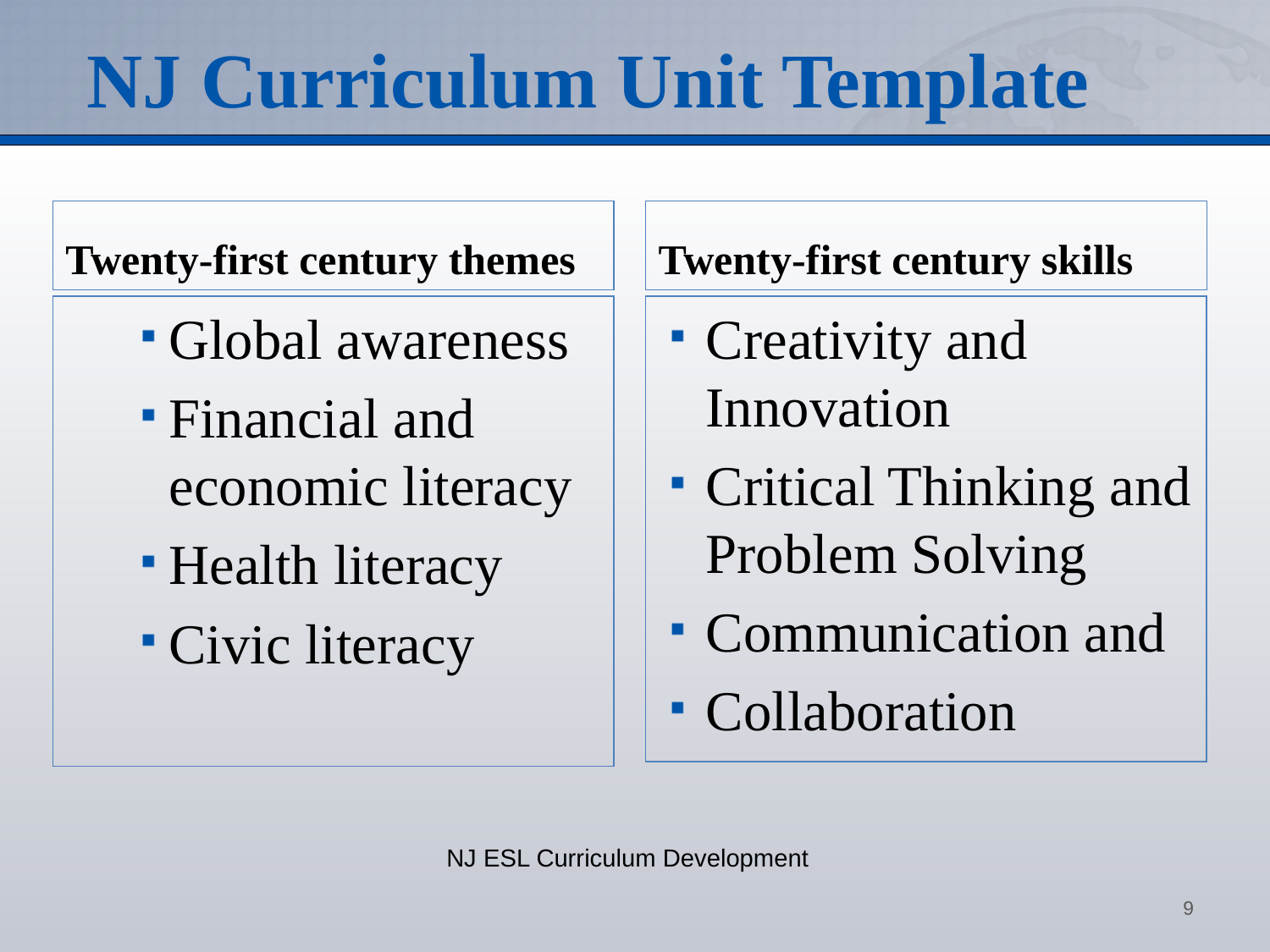

# NJ Curriculum Unit Template
Twenty-first century themes
Twenty-first century skills
Global awareness
Financial and economic literacy
Health literacy
Civic literacy

Creativity and Innovation
Critical Thinking and Problem Solving
Communication and
Collaboration

NJ ESL Curriculum Development
9